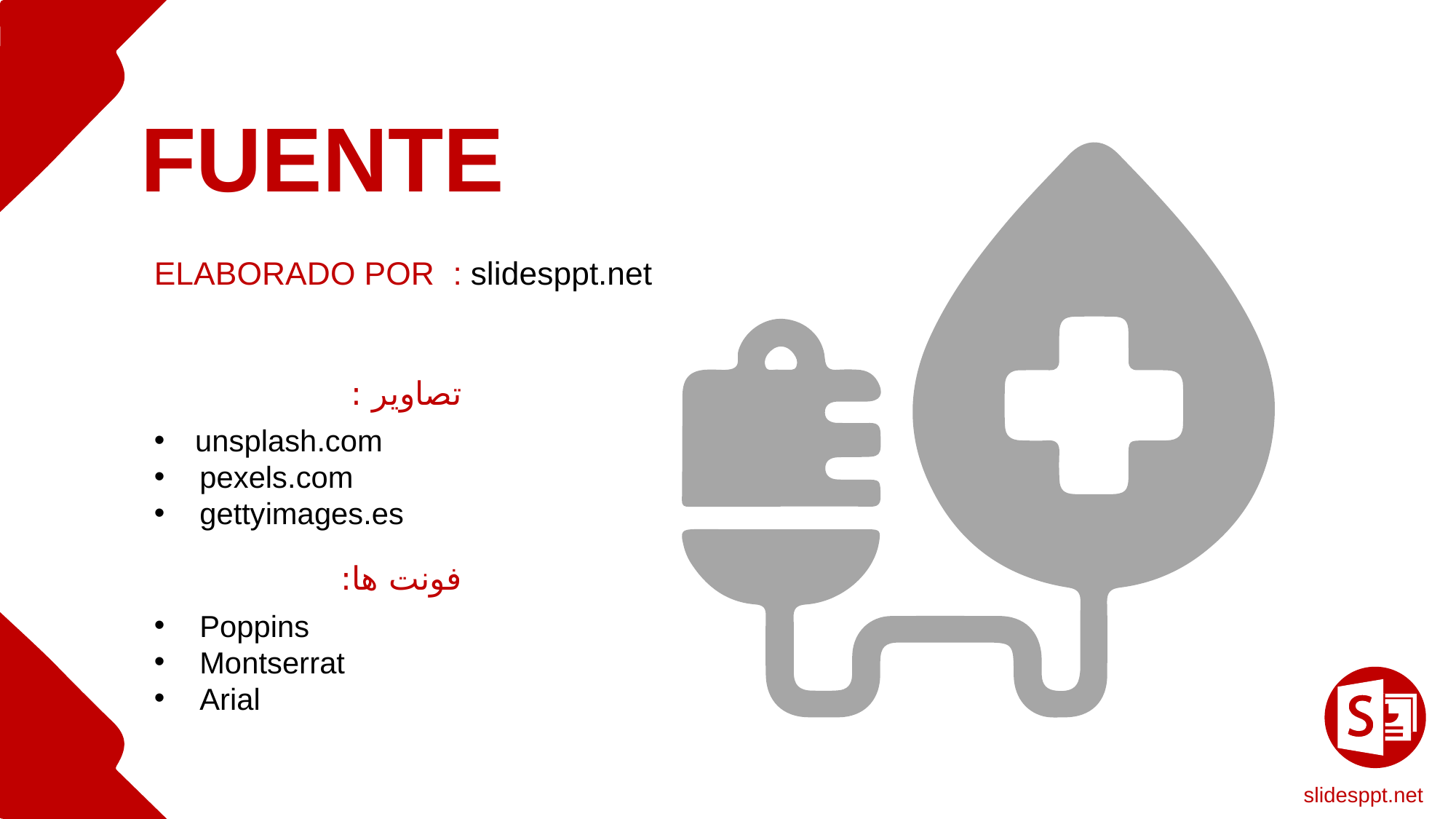

FUENTE

ELABORADO POR  : slidesppt.net

تصاویر :
unsplash.com
pexels.com
gettyimages.es
فونت ها:
Poppins
Montserrat
Arial

slidesppt.net